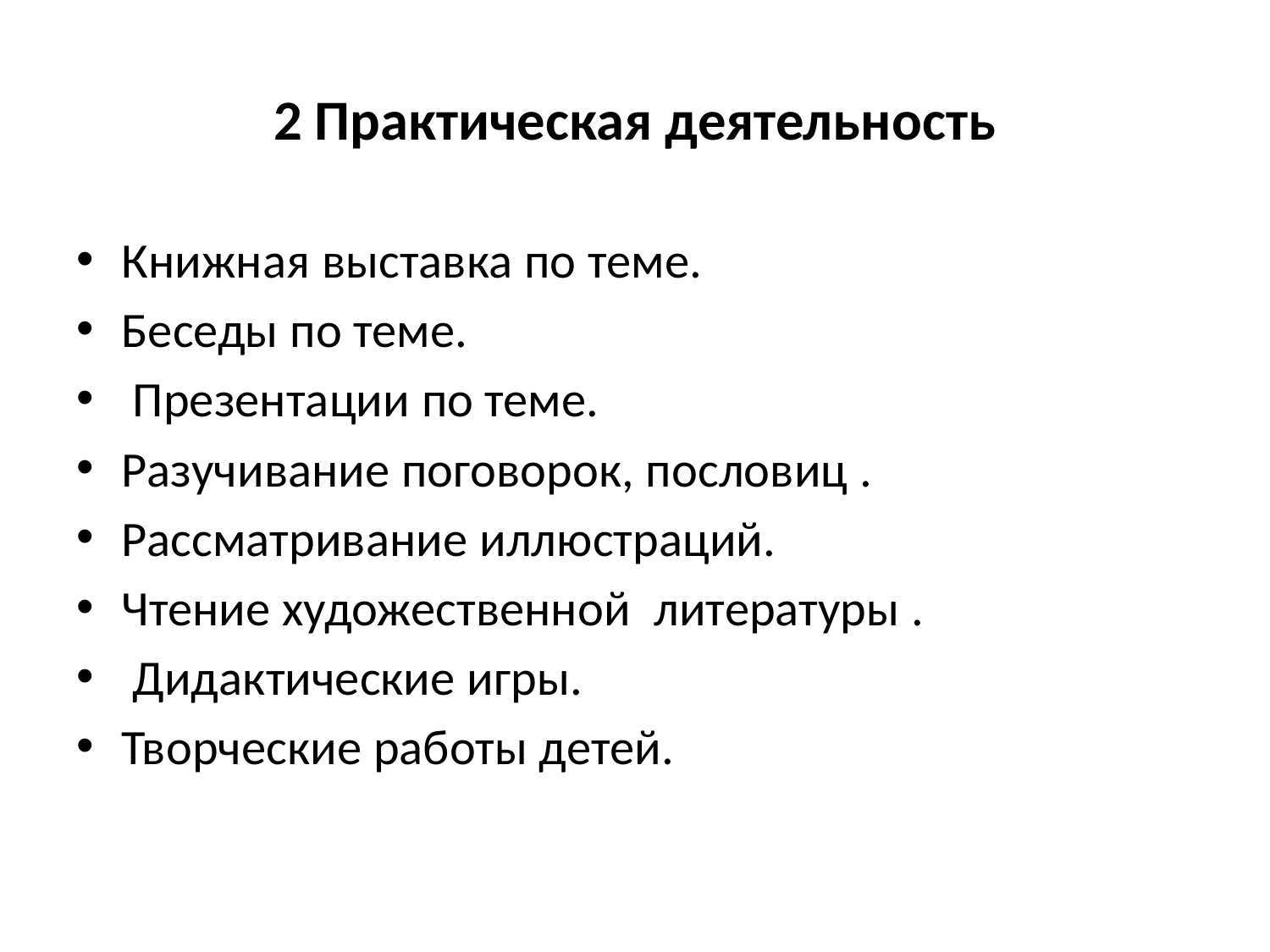

# 2 Практическая деятельность
Книжная выставка по теме.
Беседы по теме.
 Презентации по теме.
Разучивание поговорок, пословиц .
Рассматривание иллюстраций.
Чтение художественной  литературы .
 Дидактические игры.
Творческие работы детей.